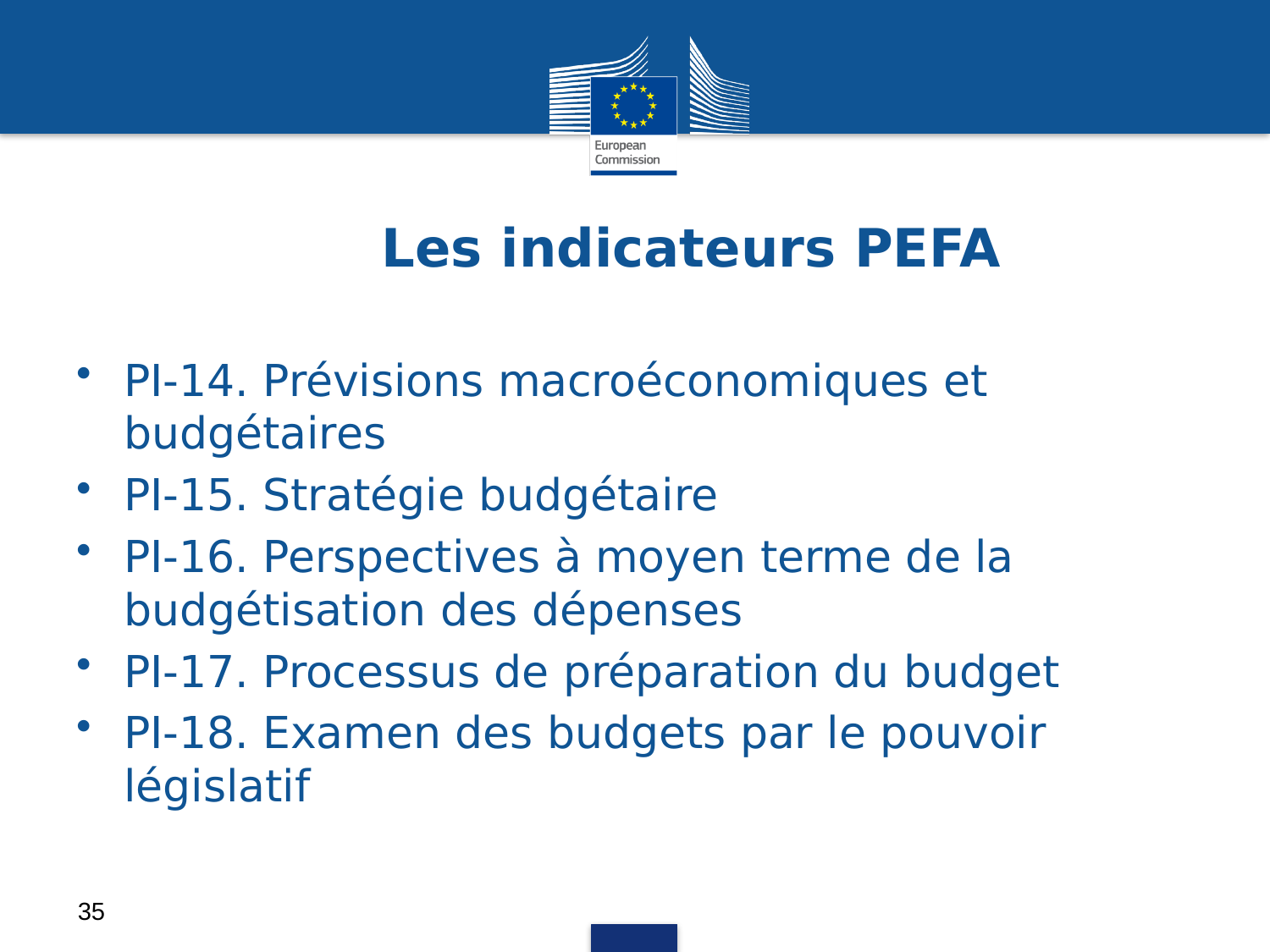

# Les indicateurs PEFA
PI-14. Prévisions macroéconomiques et budgétaires
PI-15. Stratégie budgétaire
PI-16. Perspectives à moyen terme de la budgétisation des dépenses
PI-17. Processus de préparation du budget
PI-18. Examen des budgets par le pouvoir législatif
35